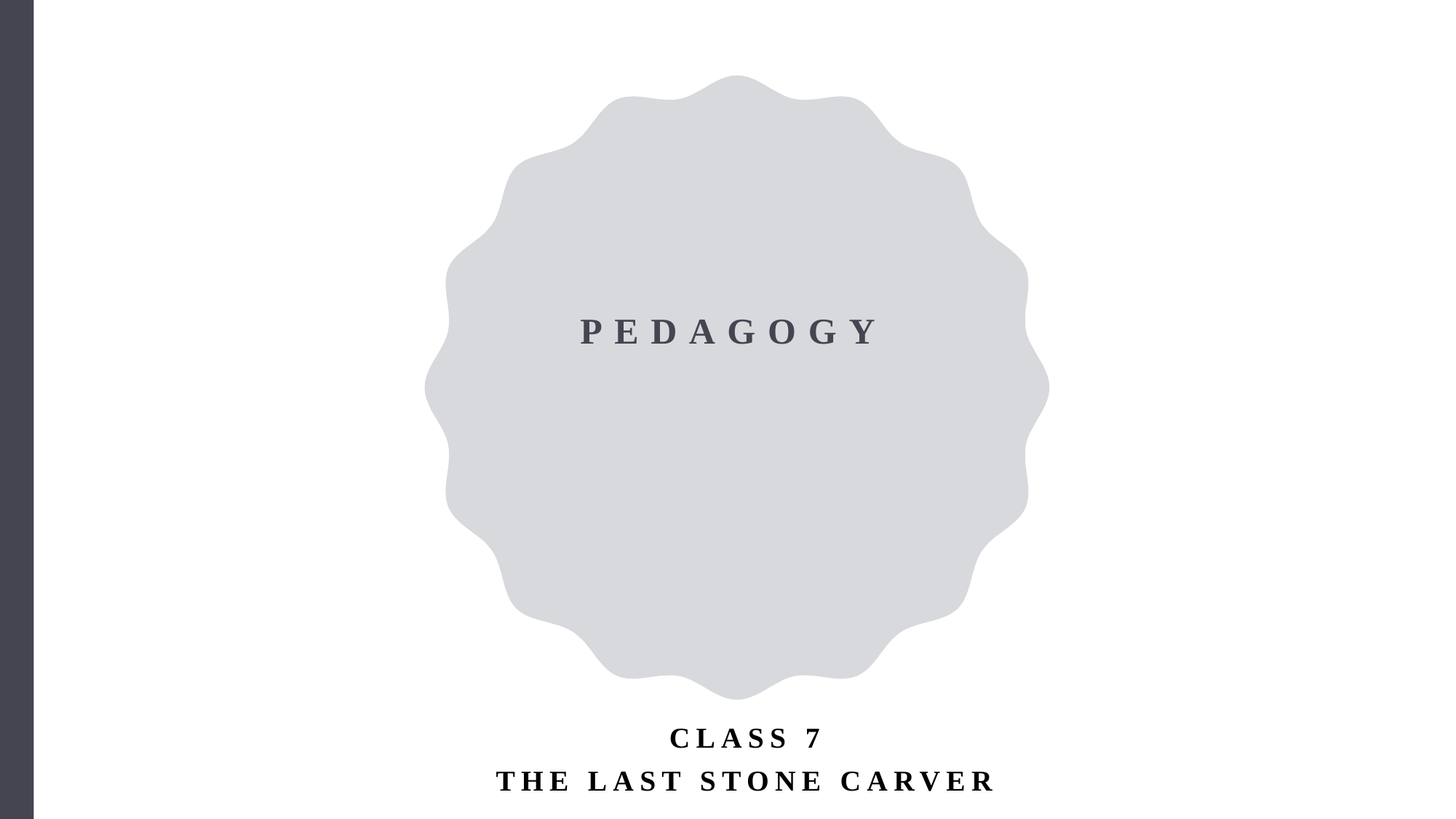

# PEDAGOGY
Class 7
The Last Stone Carver